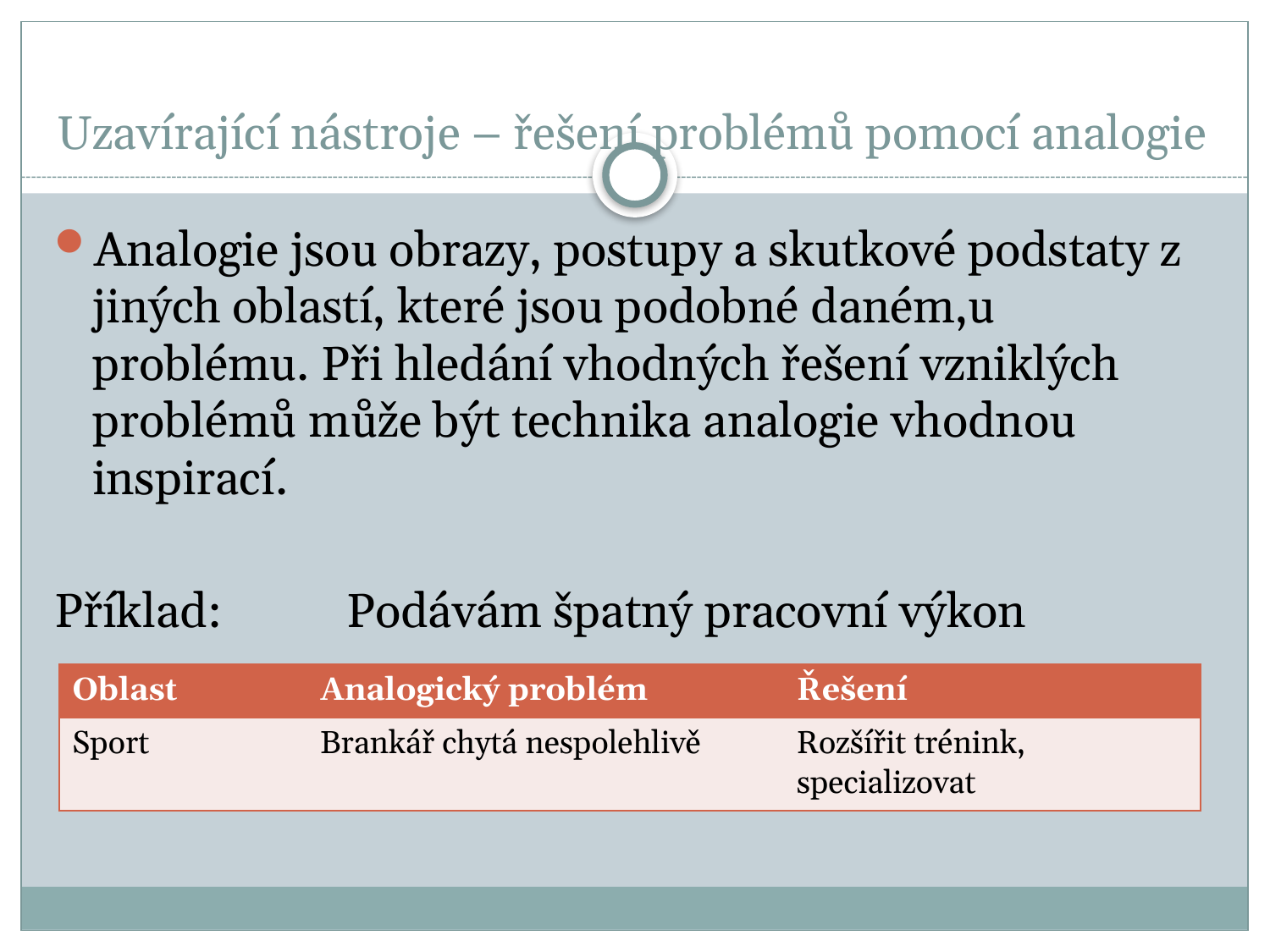

# Uzavírající nástroje – řešení problémů pomocí analogie
Analogie jsou obrazy, postupy a skutkové podstaty z jiných oblastí, které jsou podobné daném,u problému. Při hledání vhodných řešení vzniklých problémů může být technika analogie vhodnou inspirací.

Příklad: 	Podávám špatný pracovní výkon

| Oblast | Analogický problém | Řešení |
| --- | --- | --- |
| Sport | Brankář chytá nespolehlivě | Rozšířit trénink, specializovat |